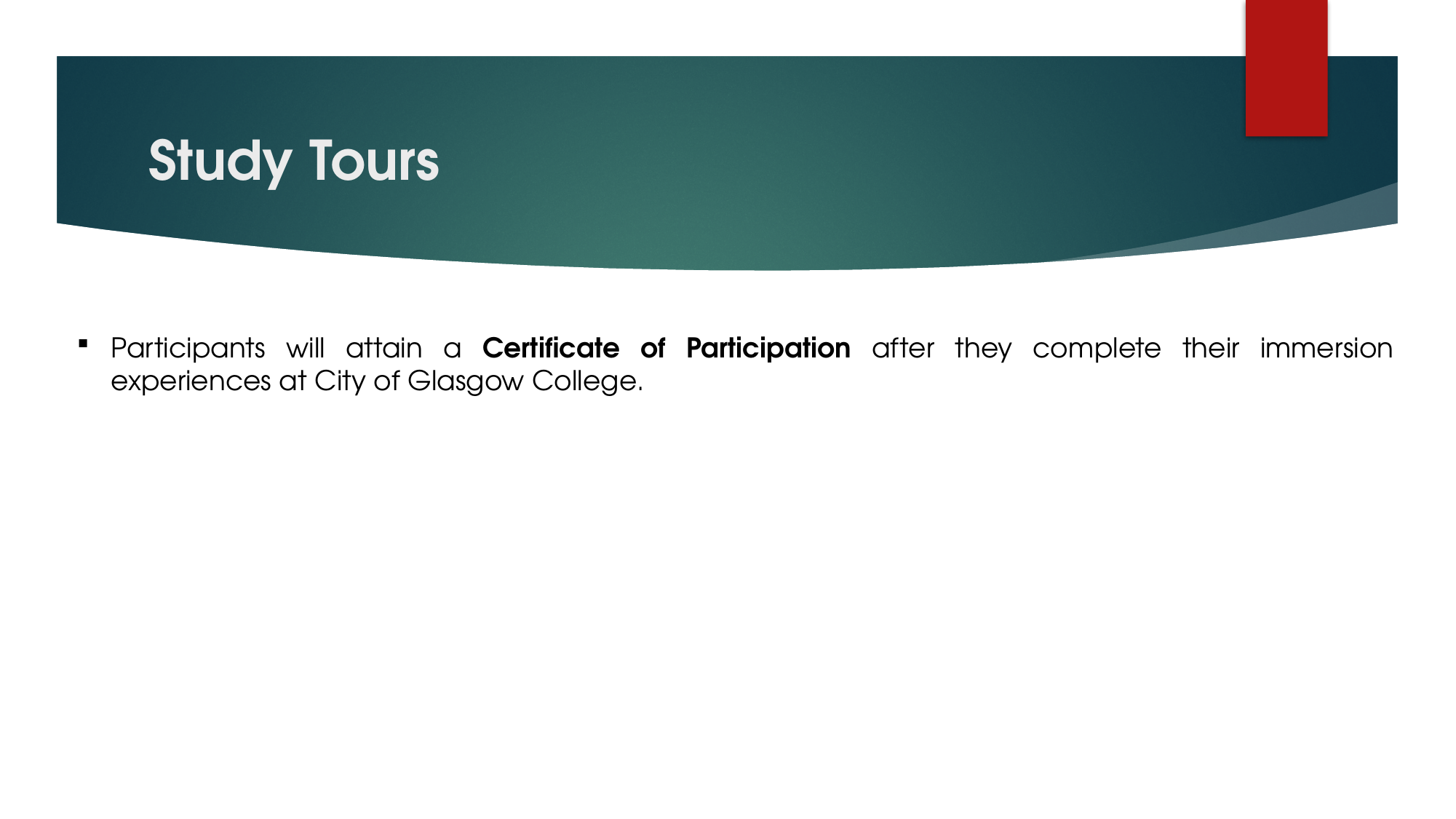

# Study Tours

Participants will attain a Certificate of Participation after they complete their immersion experiences at City of Glasgow College.